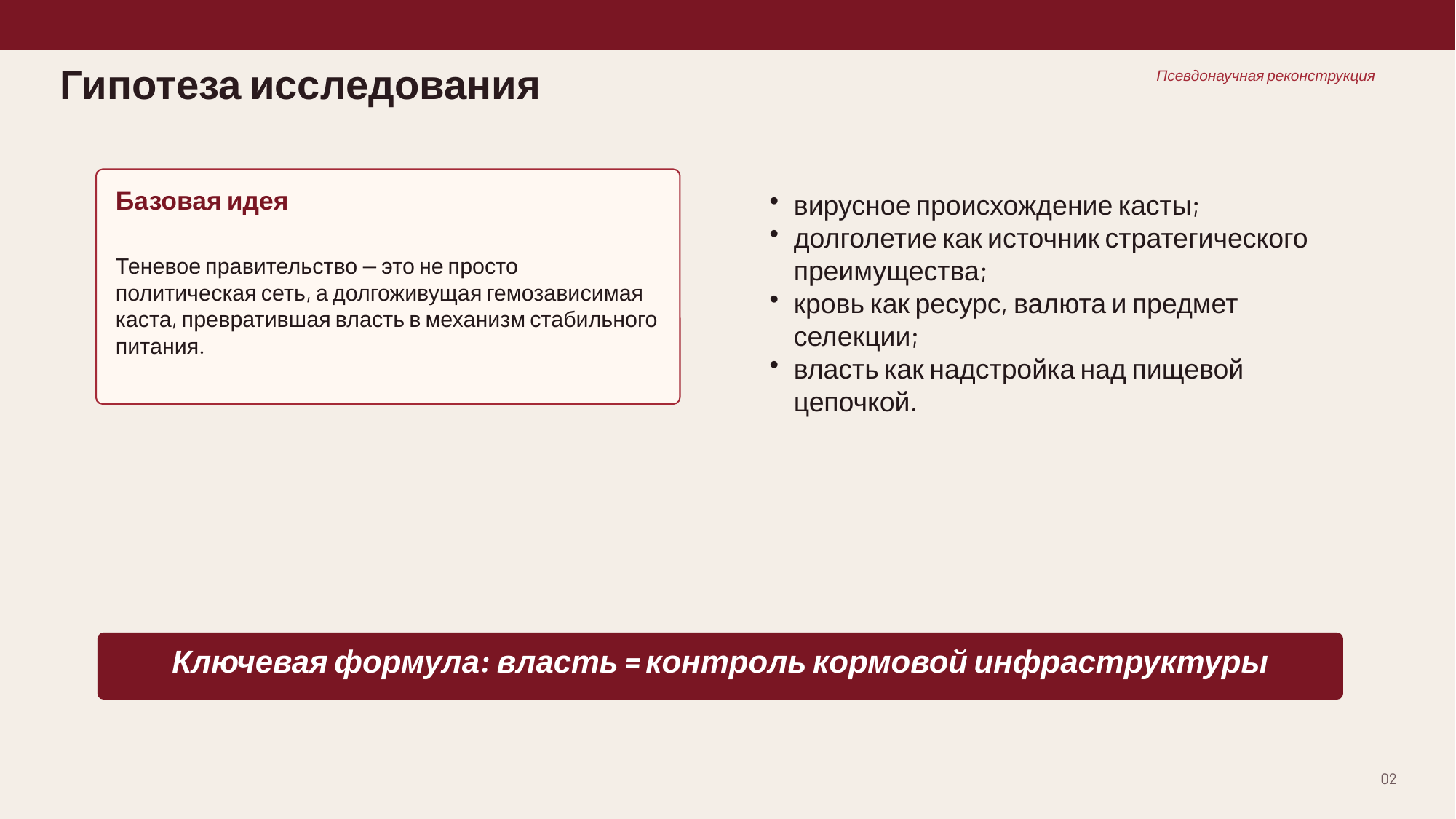

Гипотеза исследования
Псевдонаучная реконструкция

Базовая идея
вирусное происхождение касты;
долголетие как источник стратегического преимущества;
кровь как ресурс, валюта и предмет селекции;
власть как надстройка над пищевой цепочкой.
Теневое правительство — это не просто политическая сеть, а долгоживущая гемозависимая каста, превратившая власть в механизм стабильного питания.

Ключевая формула: власть = контроль кормовой инфраструктуры
02